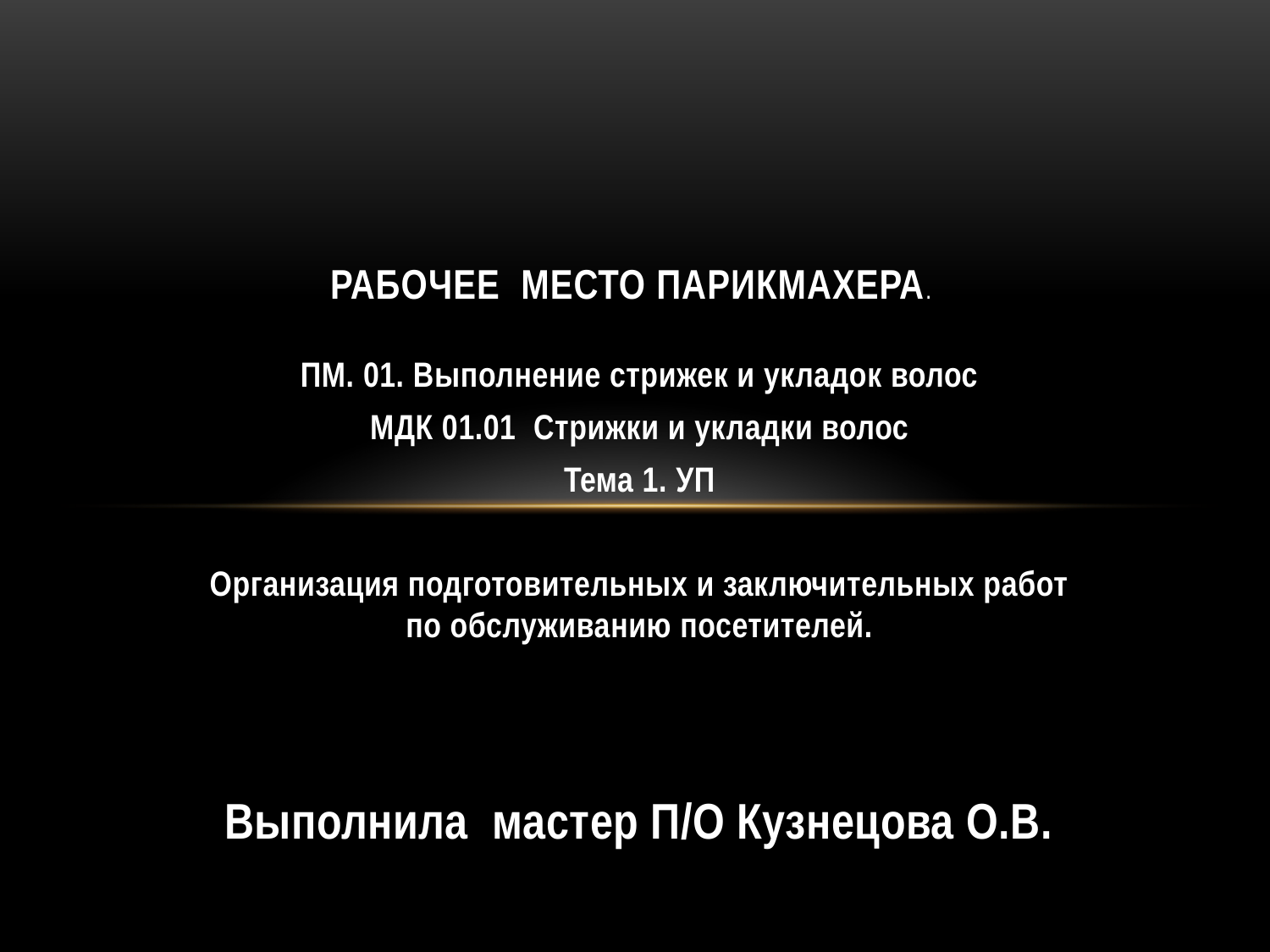

# Рабочее  место парикмахера.
ПМ. 01. Выполнение стрижек и укладок волос
МДК 01.01  Стрижки и укладки волос
Тема 1. УП

Организация подготовительных и заключительных работ по обслуживанию посетителей.

Выполнила  мастер П/О Кузнецова О.В.